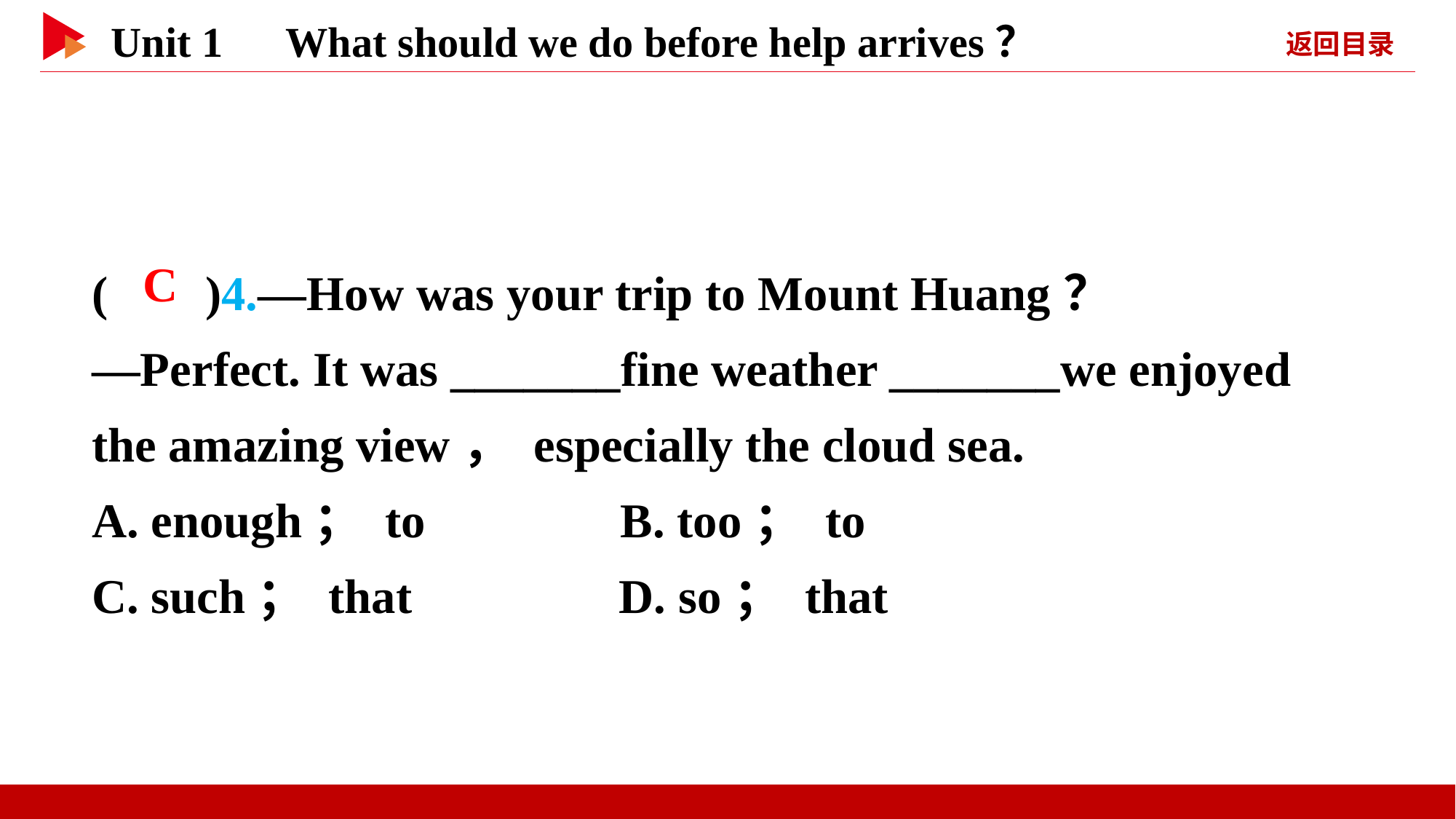

(        )4.—How was your trip to Mount Huang？
—Perfect. It was _______fine weather _______we enjoyed the amazing view， especially the cloud sea.
A. enough； to                B. too； to
C. such； that                 D. so； that
   C